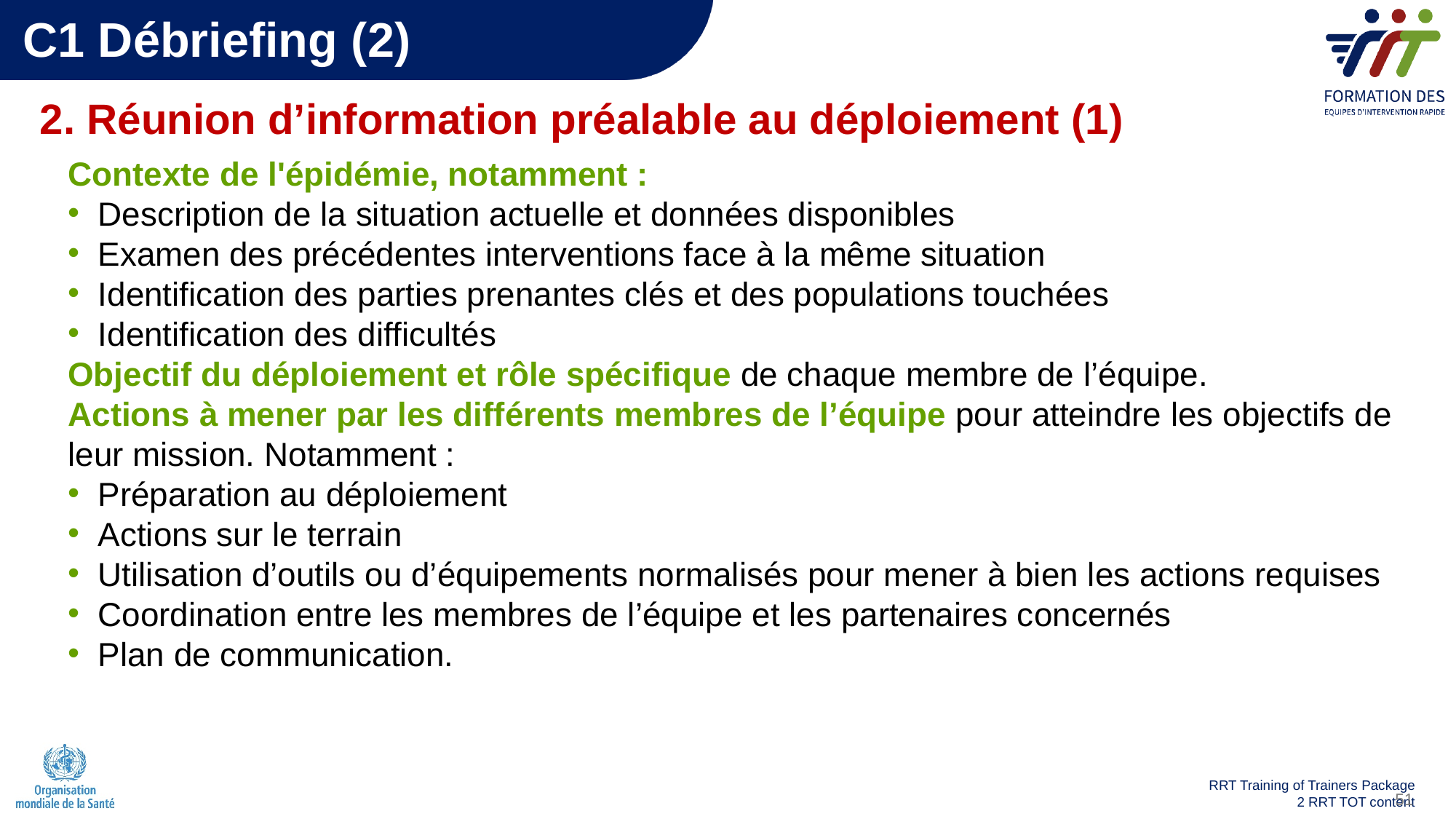

C1 Débriefing (2)
2. Réunion d’information préalable au déploiement (1)
Contexte de l'épidémie, notamment :
Description de la situation actuelle et données disponibles
Examen des précédentes interventions face à la même situation
Identification des parties prenantes clés et des populations touchées
Identification des difficultés
Objectif du déploiement et rôle spécifique de chaque membre de l’équipe.
Actions à mener par les différents membres de l’équipe pour atteindre les objectifs de leur mission. Notamment :
Préparation au déploiement
Actions sur le terrain
Utilisation d’outils ou d’équipements normalisés pour mener à bien les actions requises
Coordination entre les membres de l’équipe et les partenaires concernés
Plan de communication.